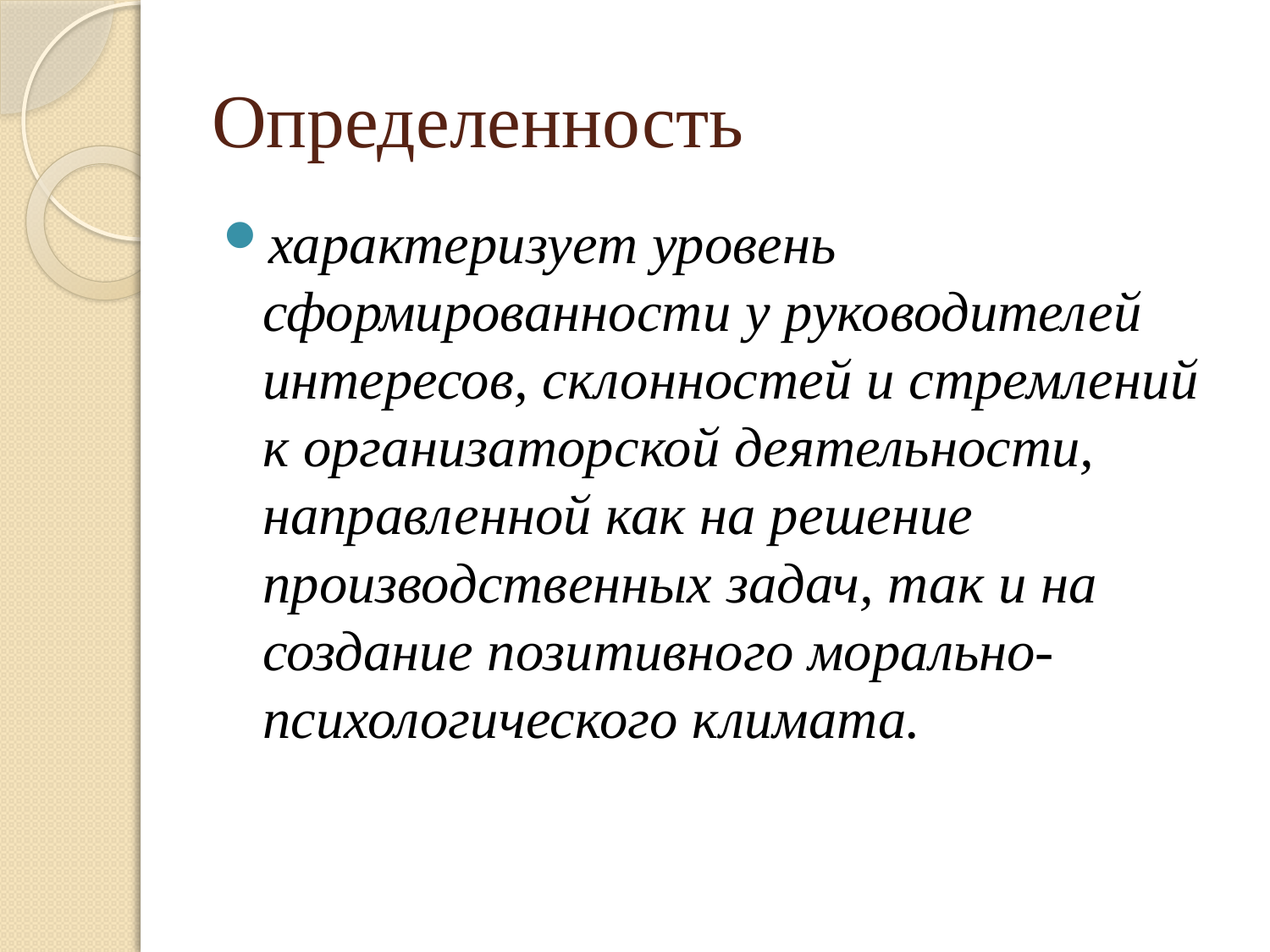

# Определенность
характеризует уровень сформированности у руководителей интересов, склонностей и стремлений к организаторской деятельности, направленной как на решение производственных задач, так и на создание позитивного морально-психологического климата.